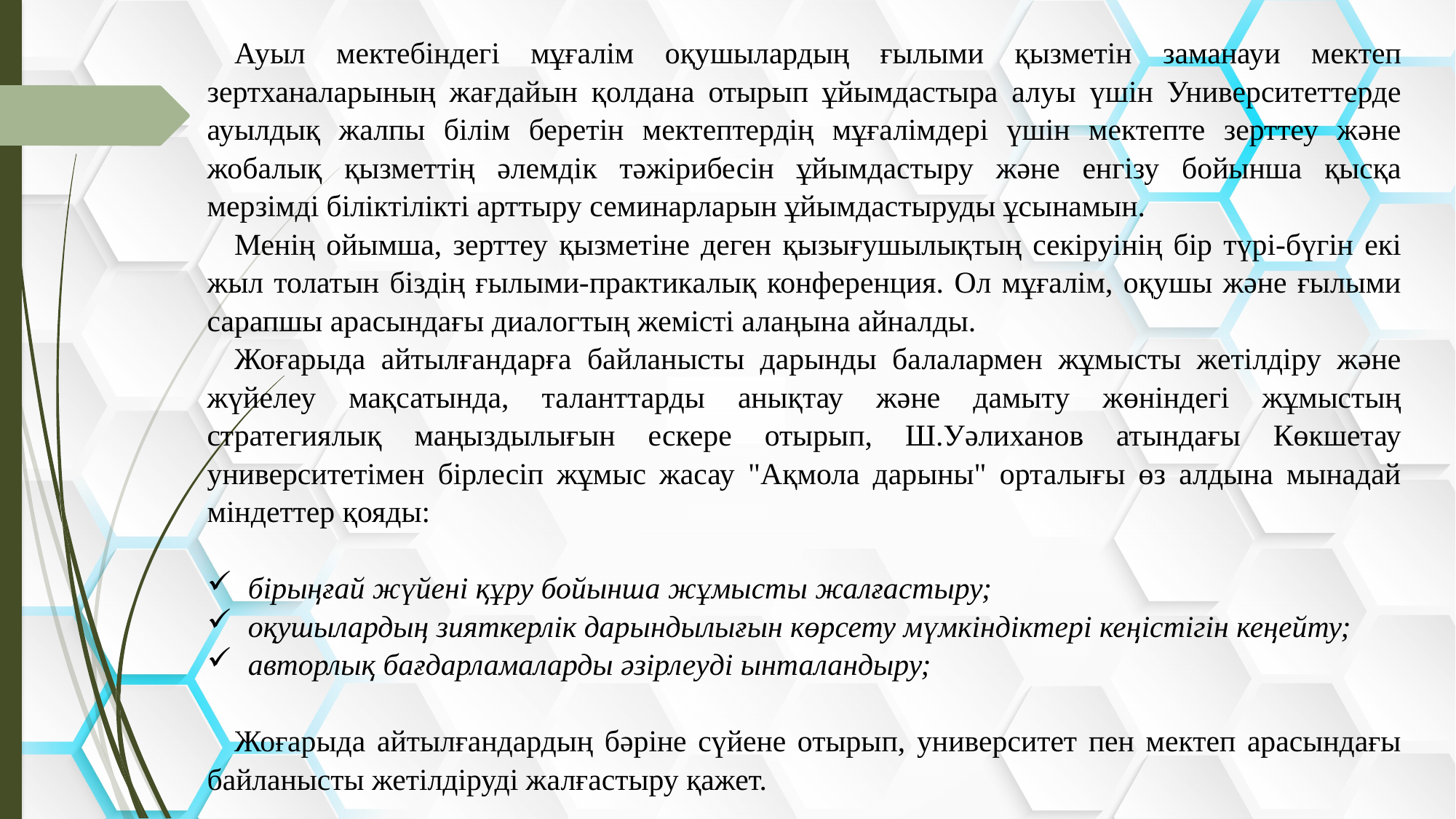

Ауыл мектебіндегі мұғалім оқушылардың ғылыми қызметін заманауи мектеп зертханаларының жағдайын қолдана отырып ұйымдастыра алуы үшін Университеттерде ауылдық жалпы білім беретін мектептердің мұғалімдері үшін мектепте зерттеу және жобалық қызметтің әлемдік тәжірибесін ұйымдастыру және енгізу бойынша қысқа мерзімді біліктілікті арттыру семинарларын ұйымдастыруды ұсынамын.
Менің ойымша, зерттеу қызметіне деген қызығушылықтың секіруінің бір түрі-бүгін екі жыл толатын біздің ғылыми-практикалық конференция. Ол мұғалім, оқушы және ғылыми сарапшы арасындағы диалогтың жемісті алаңына айналды.
Жоғарыда айтылғандарға байланысты дарынды балалармен жұмысты жетілдіру және жүйелеу мақсатында, таланттарды анықтау және дамыту жөніндегі жұмыстың стратегиялық маңыздылығын ескере отырып, Ш.Уәлиханов атындағы Көкшетау университетімен бірлесіп жұмыс жасау "Ақмола дарыны" орталығы өз алдына мынадай міндеттер қояды:

бірыңғай жүйені құру бойынша жұмысты жалғастыру;
оқушылардың зияткерлік дарындылығын көрсету мүмкіндіктері кеңістігін кеңейту;
авторлық бағдарламаларды әзірлеуді ынталандыру;

Жоғарыда айтылғандардың бәріне сүйене отырып, университет пен мектеп арасындағы байланысты жетілдіруді жалғастыру қажет.